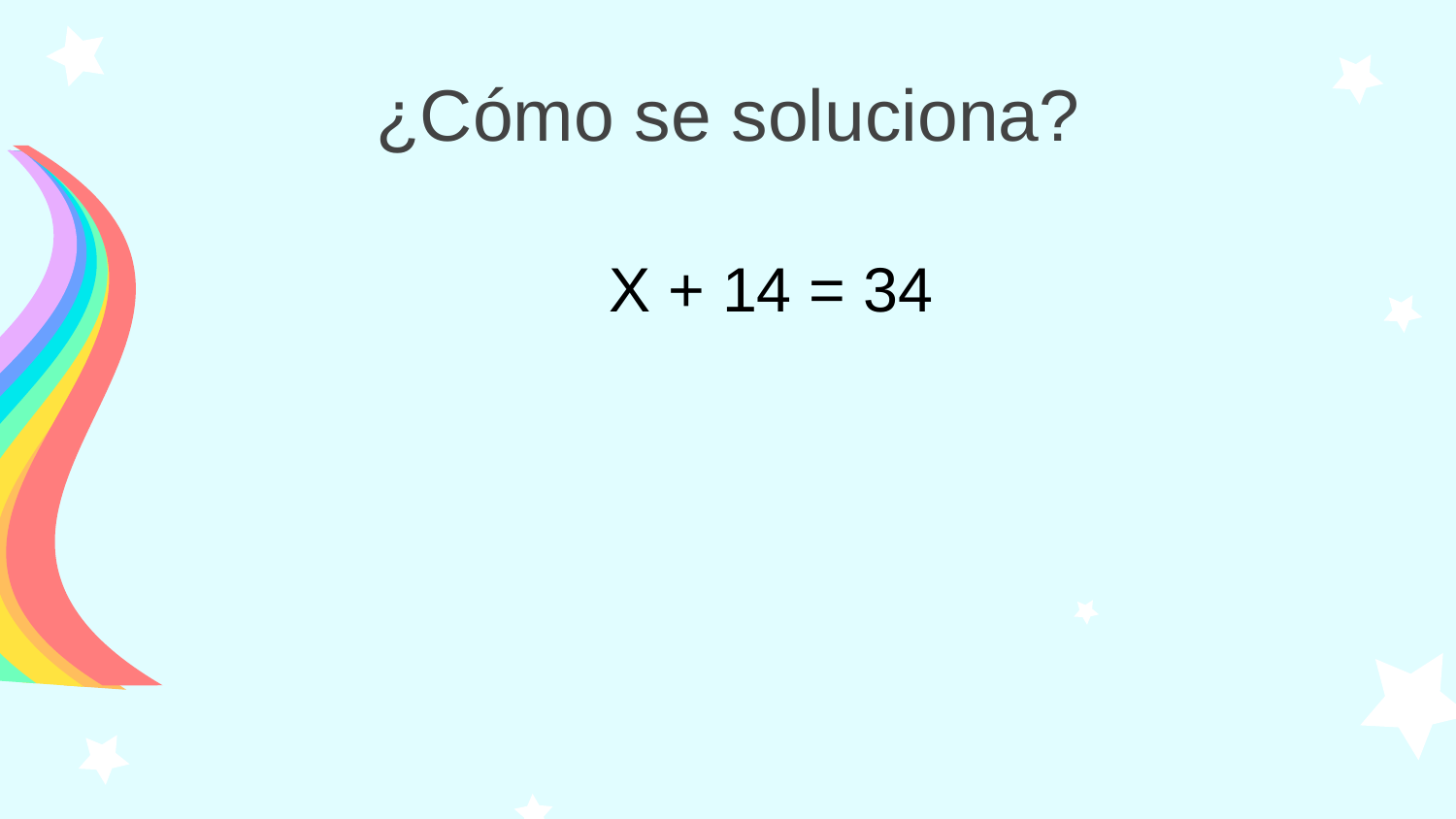

¿Cómo se soluciona?
X + 14 = 34